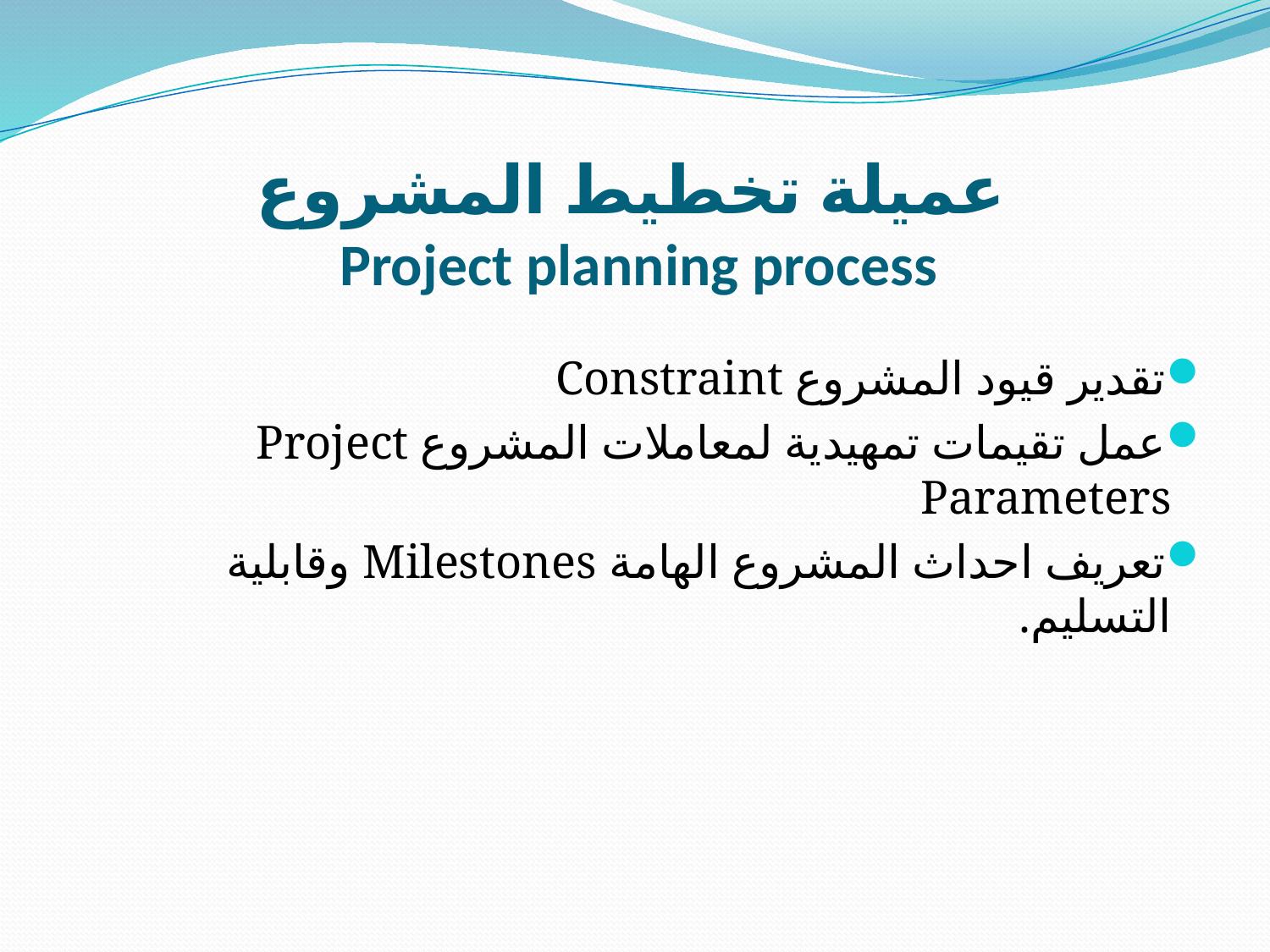

# عميلة تخطيط المشروع Project planning process
تقدير قيود المشروع Constraint
عمل تقيمات تمهيدية لمعاملات المشروع Project Parameters
تعريف احداث المشروع الهامة Milestones وقابلية التسليم.